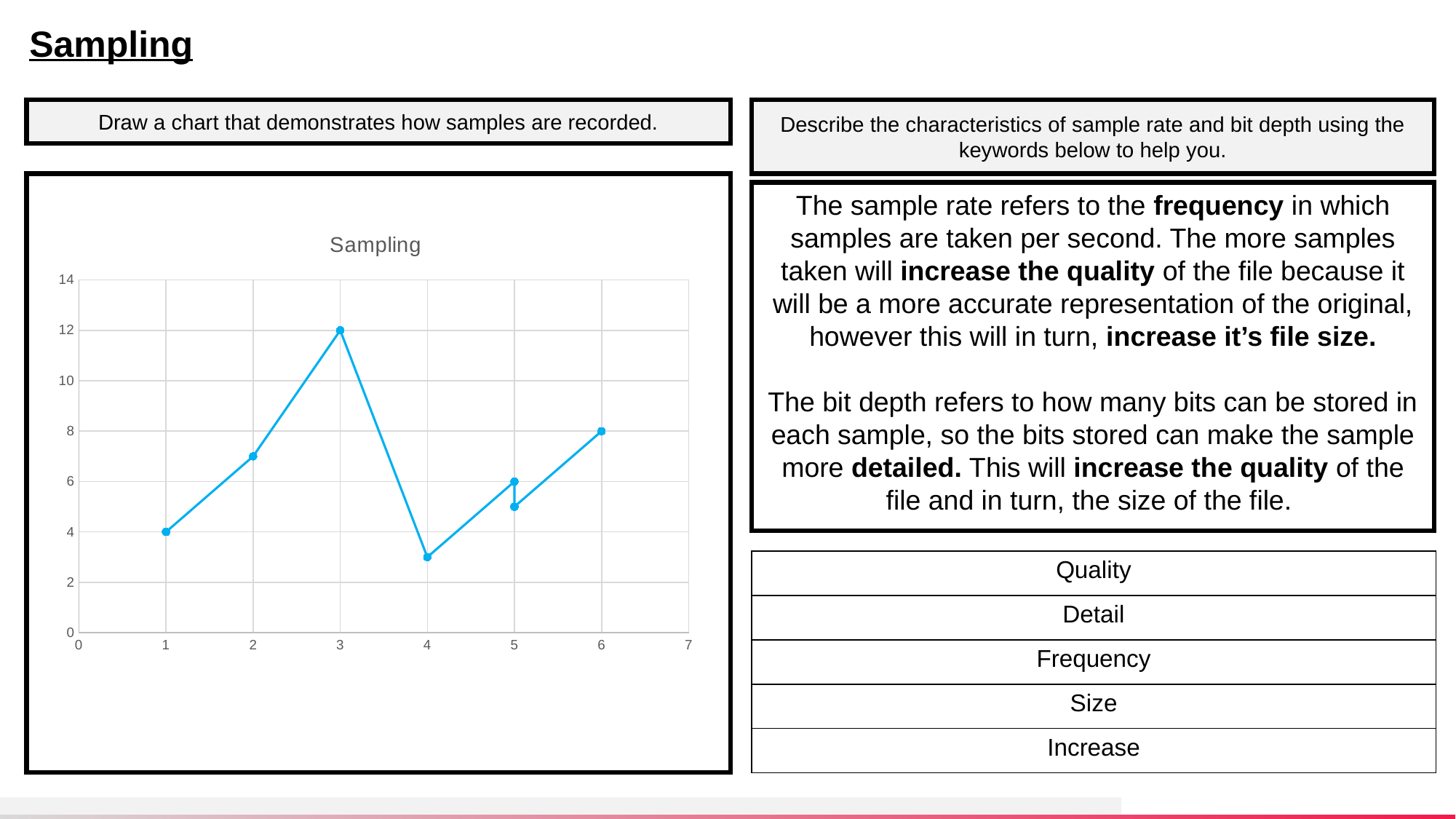

Sampling
Draw a chart that demonstrates how samples are recorded.
Describe the characteristics of sample rate and bit depth using the keywords below to help you.

The sample rate refers to the frequency in which samples are taken per second. The more samples taken will increase the quality of the file because it will be a more accurate representation of the original, however this will in turn, increase it’s file size.

The bit depth refers to how many bits can be stored in each sample, so the bits stored can make the sample more detailed. This will increase the quality of the file and in turn, the size of the file.

### Chart: Sampling

| Category |  |
|---|---|
| Quality |
| --- |
| Detail |
| Frequency |
| Size |
| Increase |